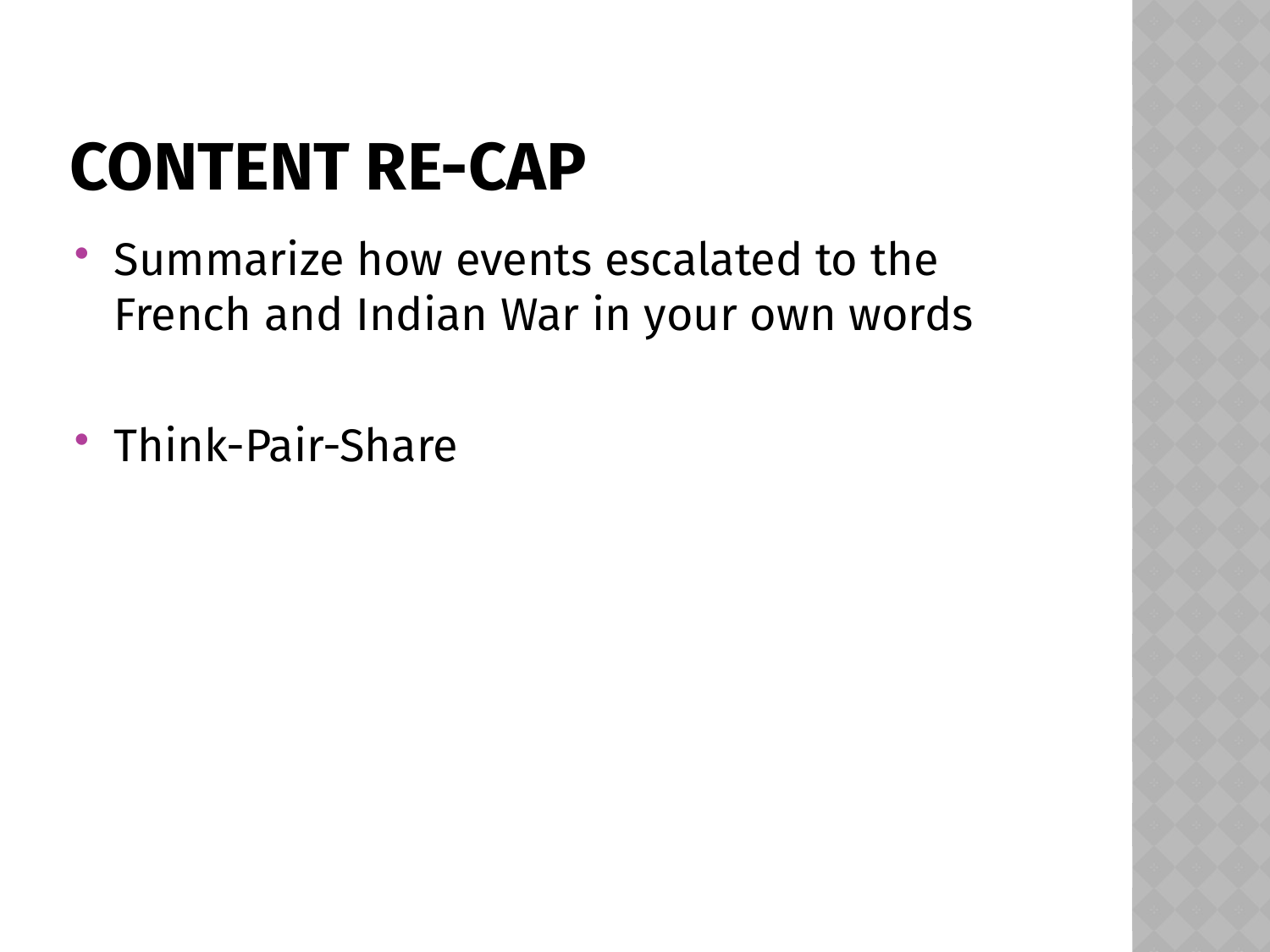

# CONTENT Re-cap
Summarize how events escalated to the French and Indian War in your own words

Think-Pair-Share